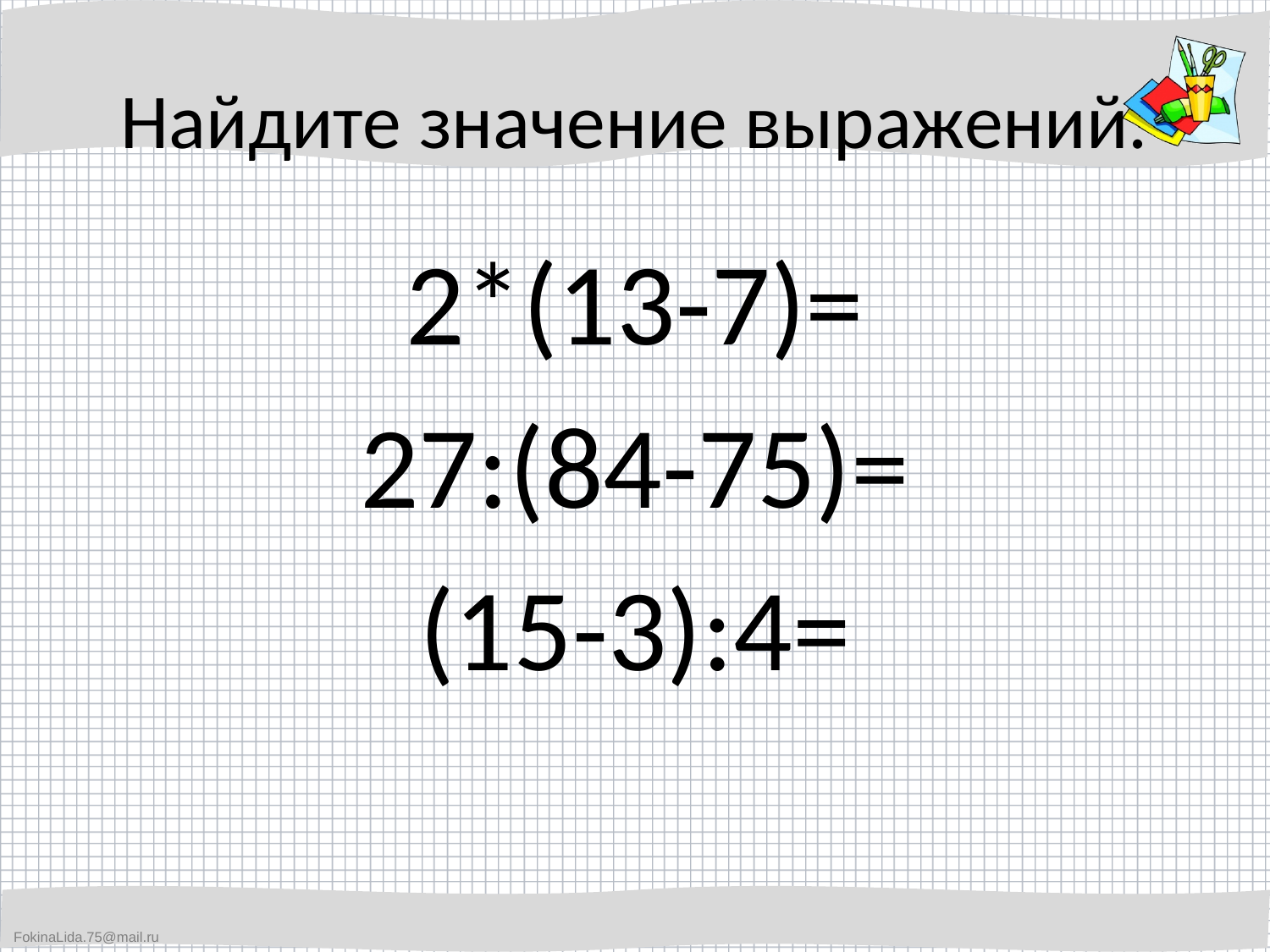

# Найдите значение выражений.
2*(13-7)=
27:(84-75)=
(15-3):4=